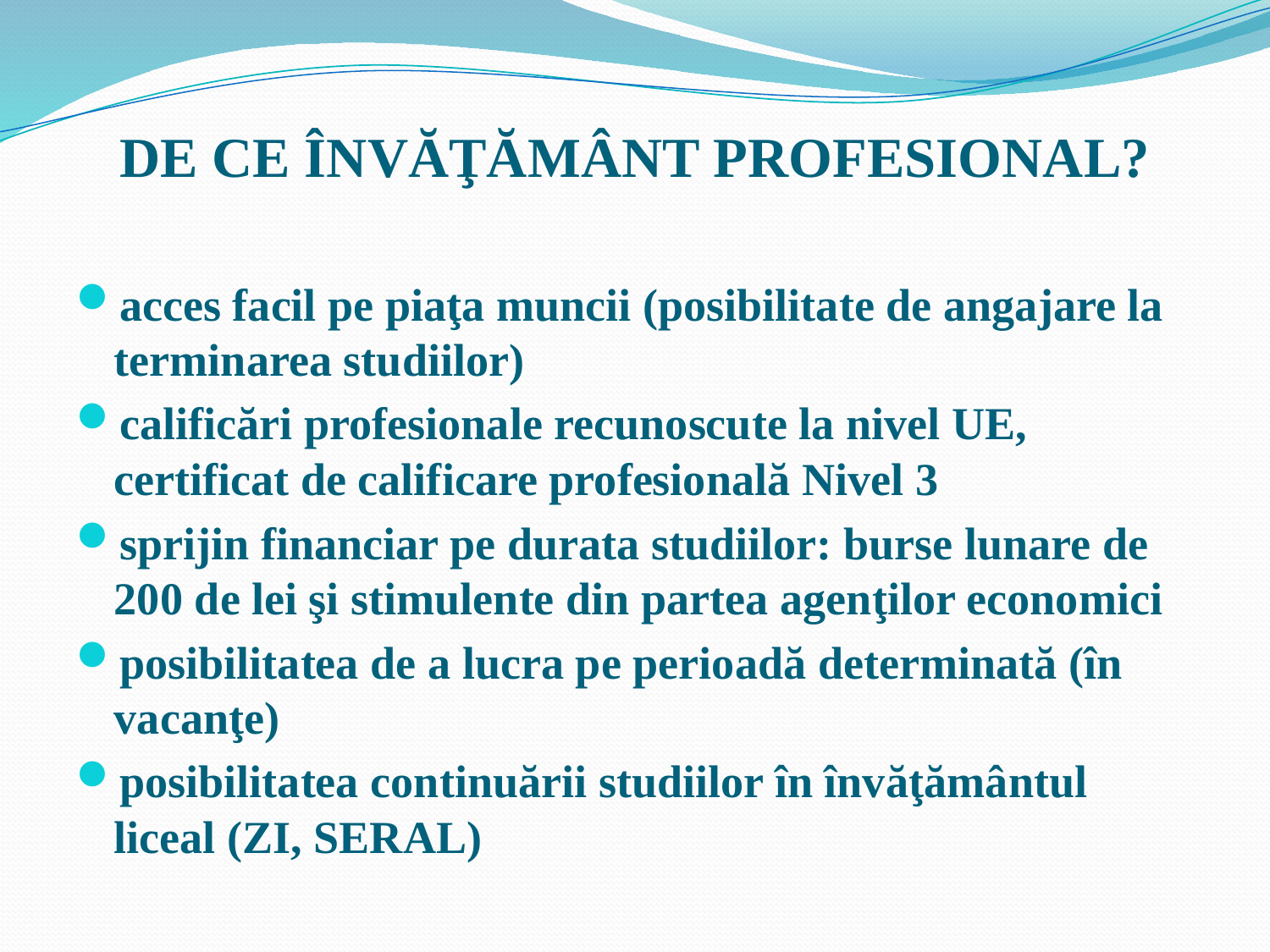

# DE CE ÎNVĂŢĂMÂNT PROFESIONAL?
acces facil pe piaţa muncii (posibilitate de angajare la terminarea studiilor)
calificări profesionale recunoscute la nivel UE, certificat de calificare profesională Nivel 3
sprijin financiar pe durata studiilor: burse lunare de 200 de lei şi stimulente din partea agenţilor economici
posibilitatea de a lucra pe perioadă determinată (în vacanţe)
posibilitatea continuării studiilor în învăţământul liceal (ZI, SERAL)